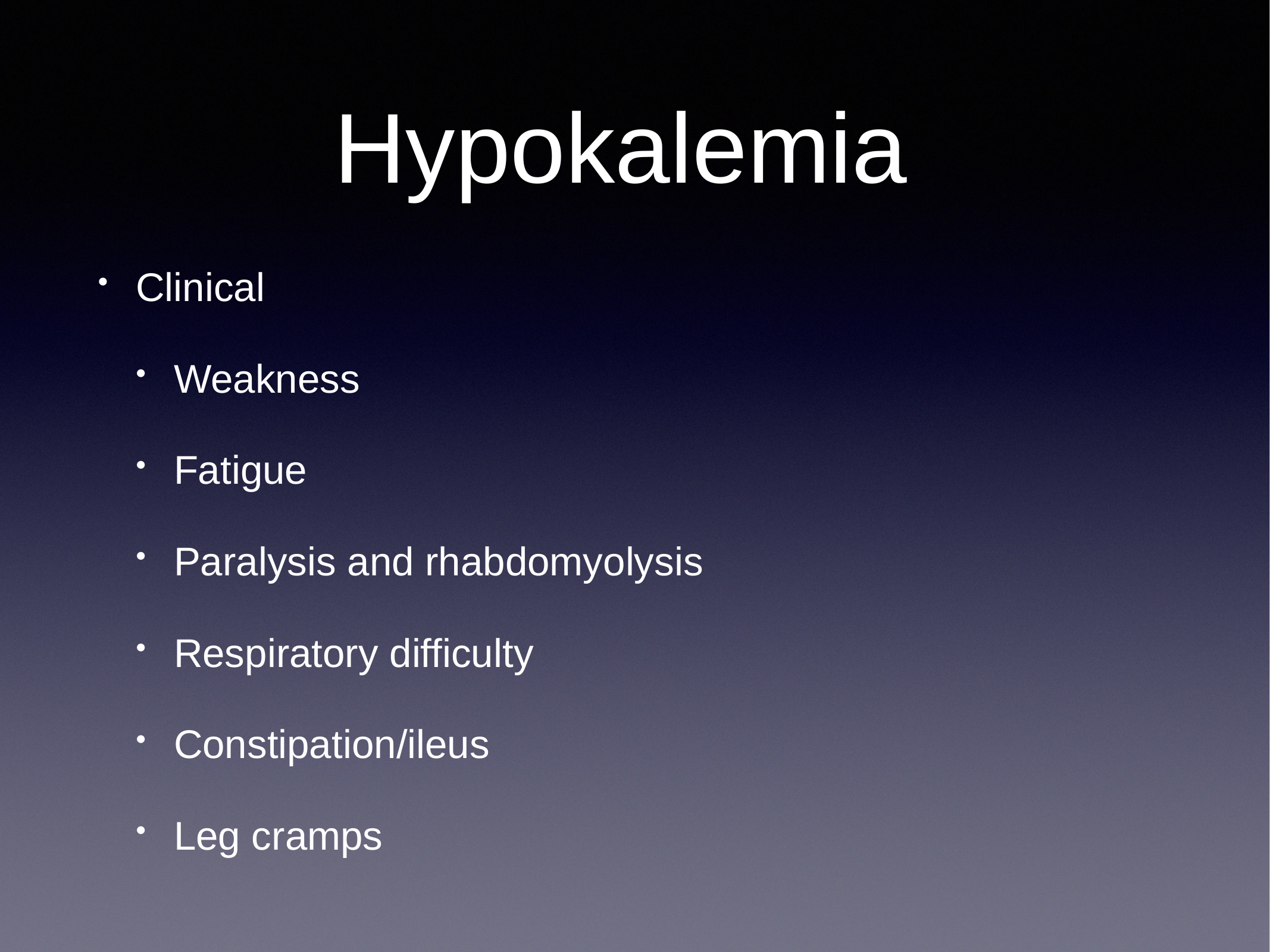

# Hypokalemia
Clinical
Weakness
Fatigue
Paralysis and rhabdomyolysis
Respiratory difficulty
Constipation/ileus
Leg cramps